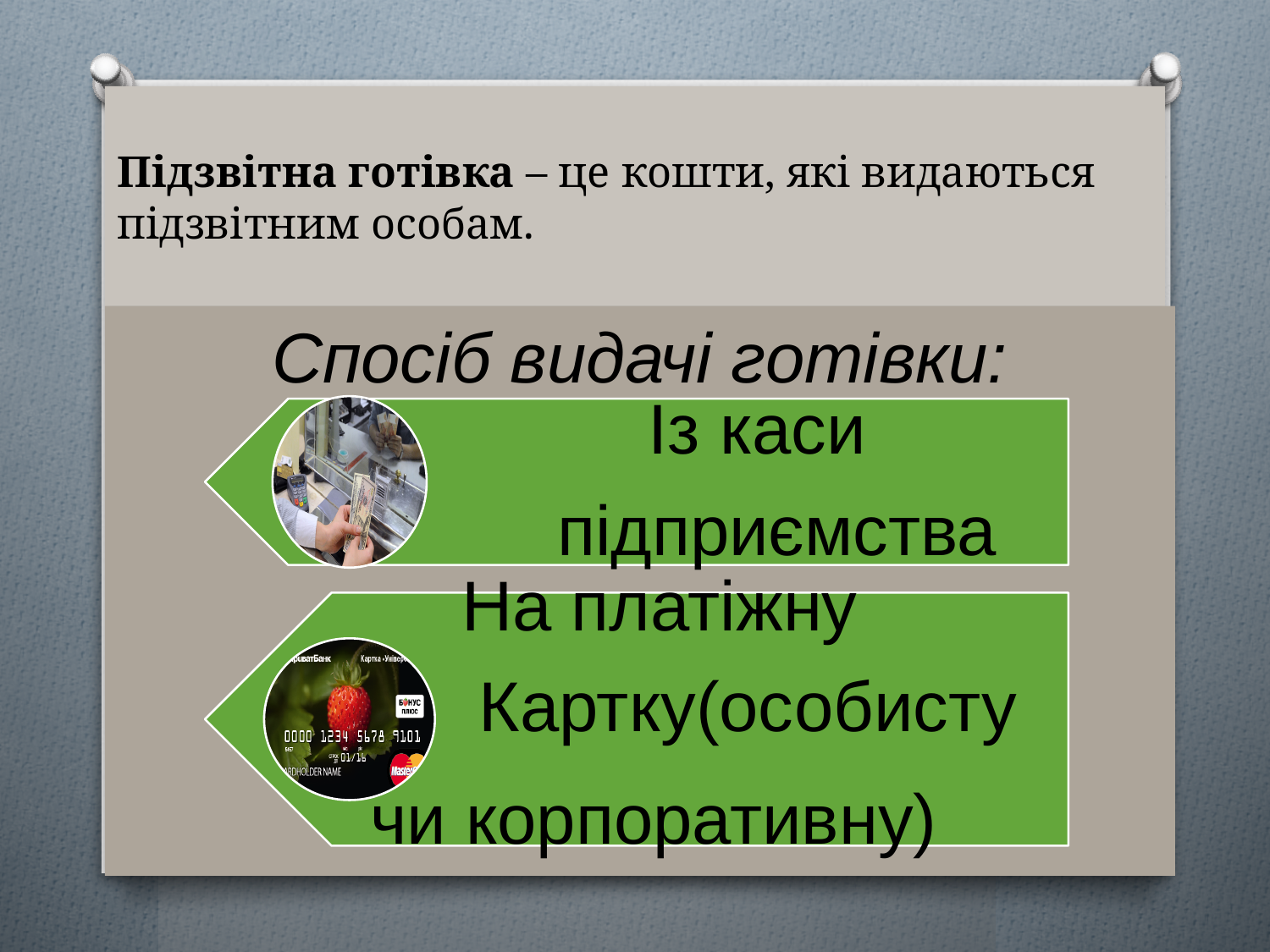

# Підзвітна готівка – це кошти, які видаються підзвітним особам.
Спосіб видачі готівки:

           Із каси
            підприємства
На платіжну
        Картку(особисту чи корпоративну)